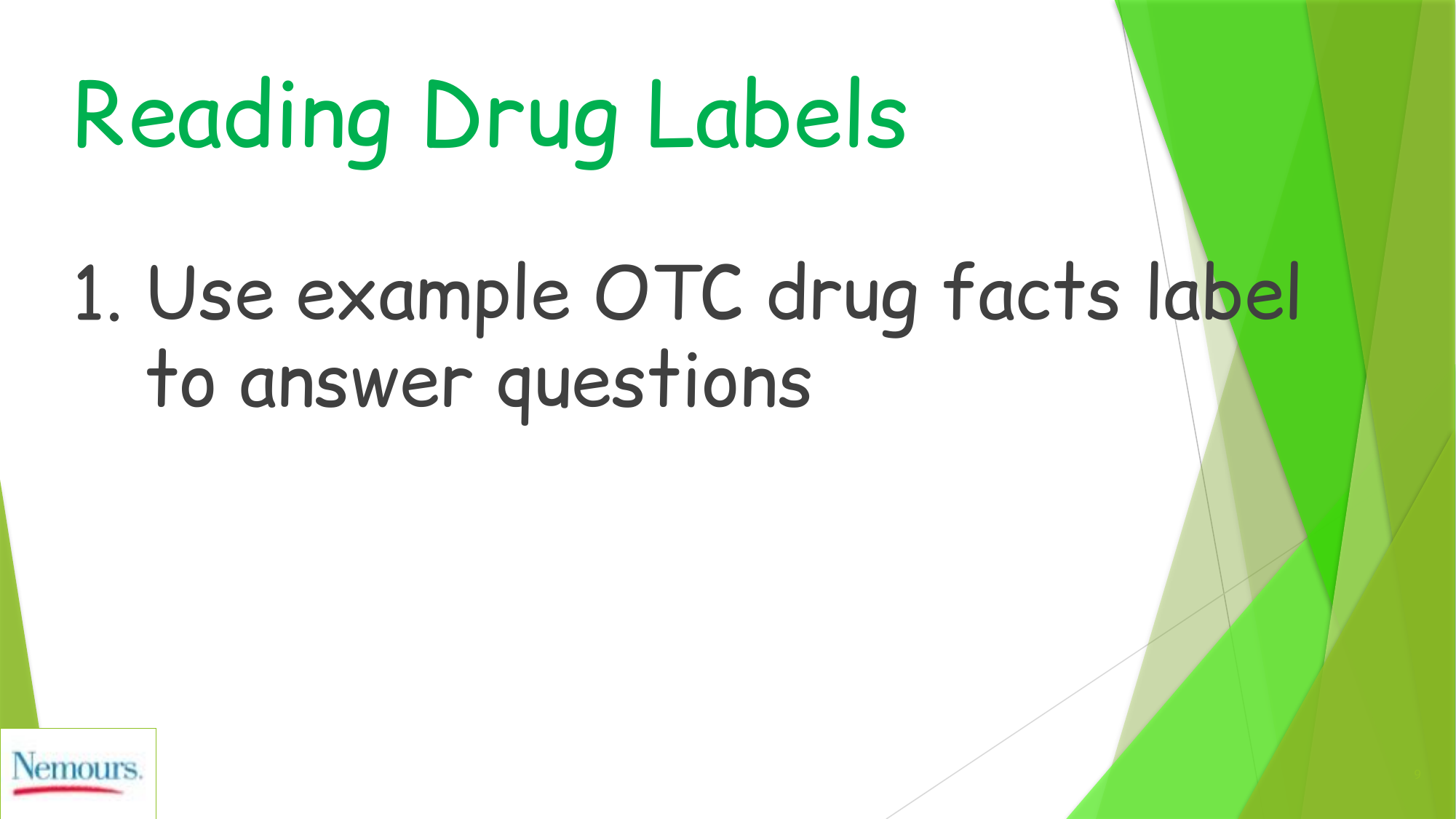

# Reading Drug Labels
Use example OTC drug facts label to answer questions
9